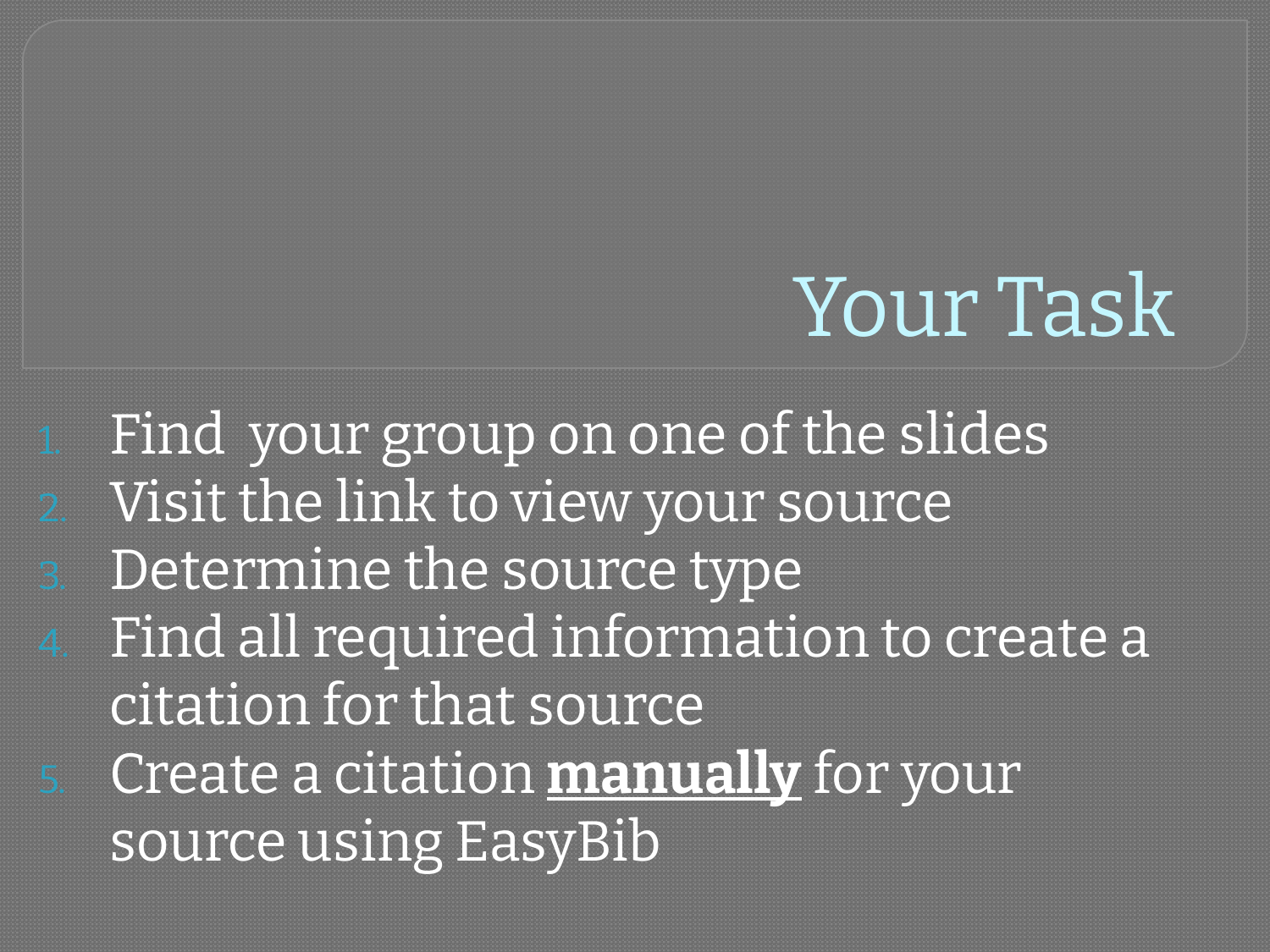

# Your Task
Find  your group on one of the slides
Visit the link to view your source
Determine the source type
Find all required information to create a citation for that source
Create a citation manually for your source using EasyBib